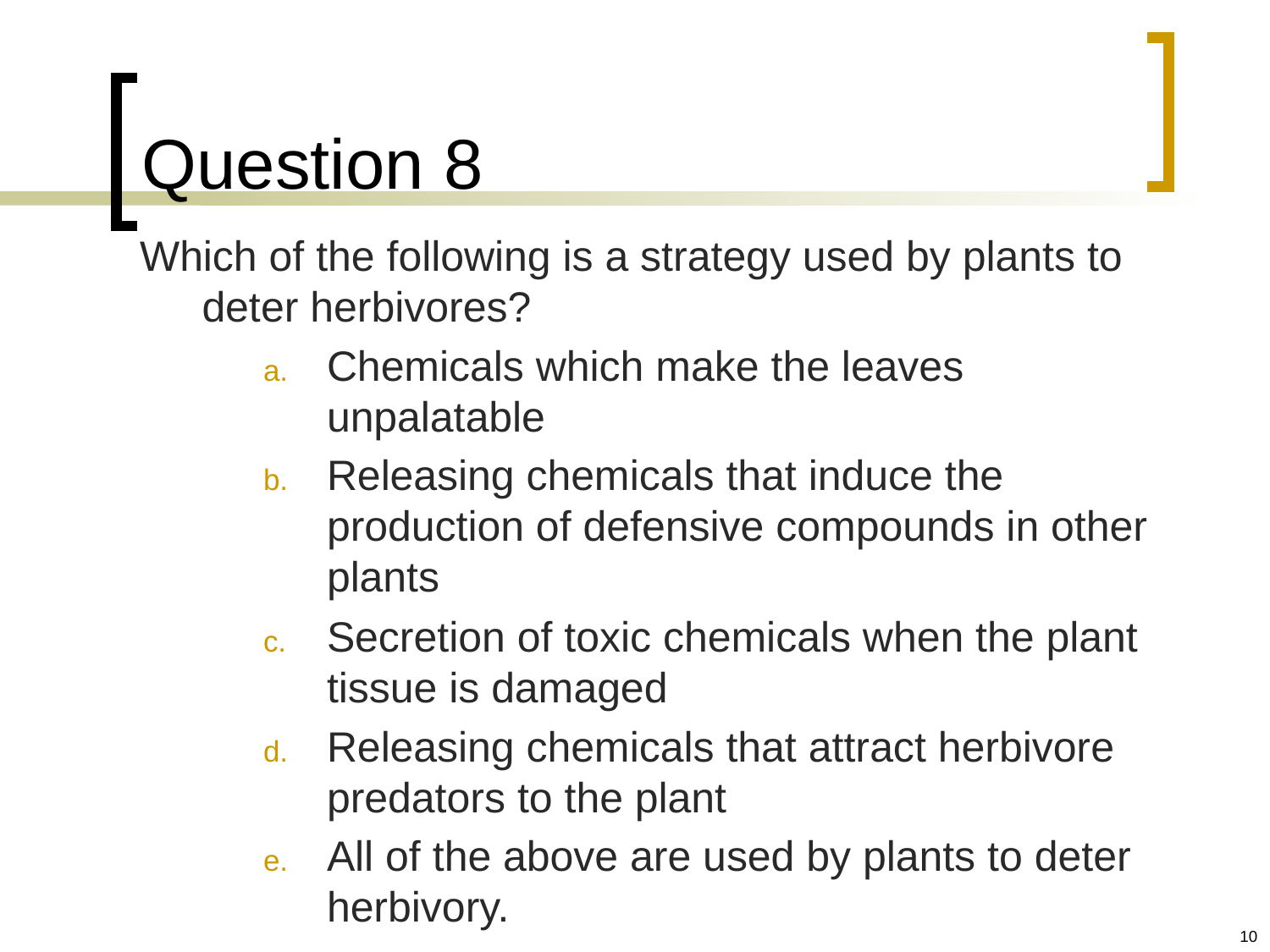

# Question 8
Which of the following is a strategy used by plants to deter herbivores?
Chemicals which make the leaves unpalatable
Releasing chemicals that induce the production of defensive compounds in other plants
Secretion of toxic chemicals when the plant tissue is damaged
Releasing chemicals that attract herbivore predators to the plant
All of the above are used by plants to deter herbivory.